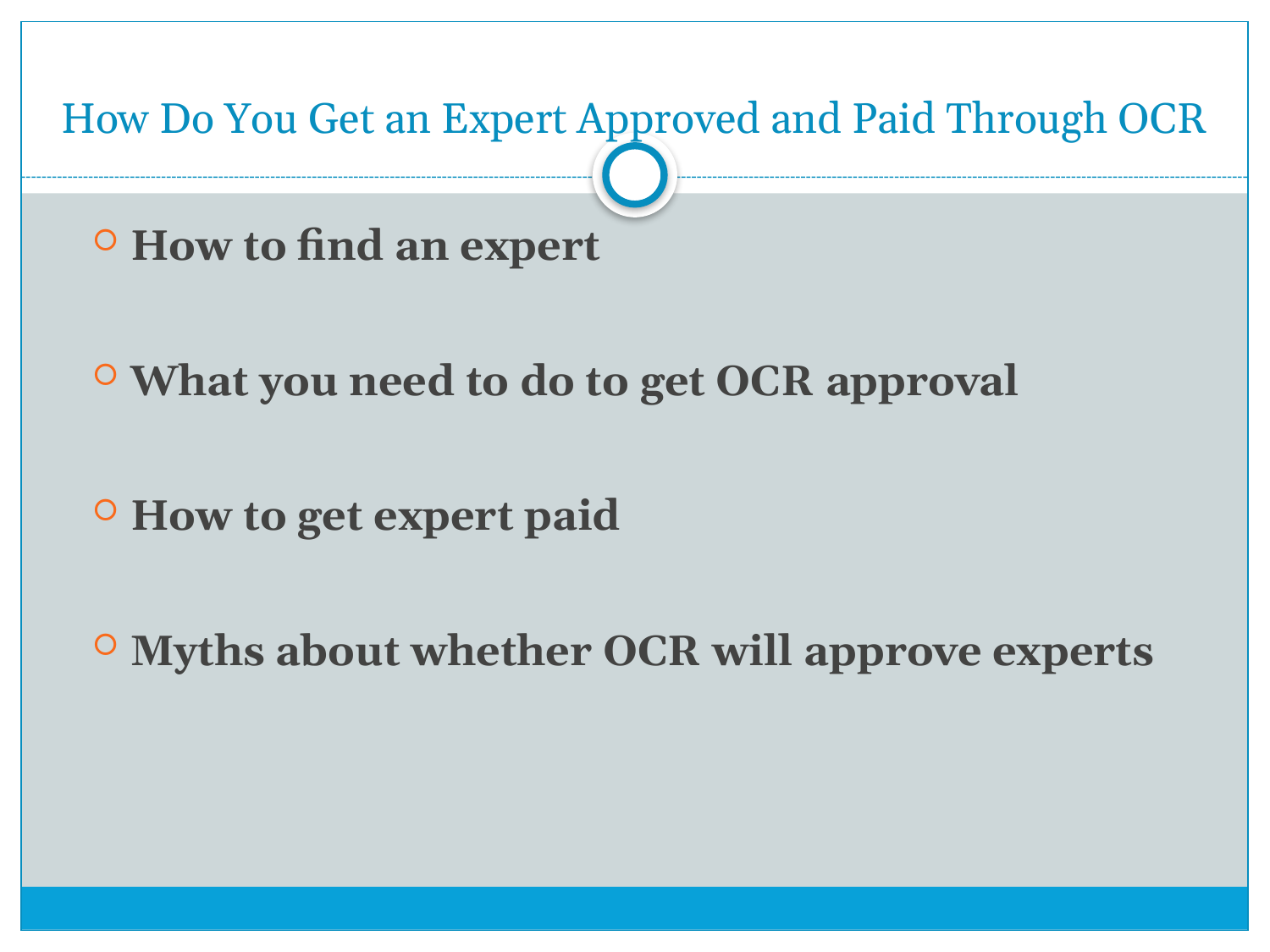

# How Do You Get an Expert Approved and Paid Through OCR
How to find an expert

What you need to do to get OCR approval

How to get expert paid

Myths about whether OCR will approve experts